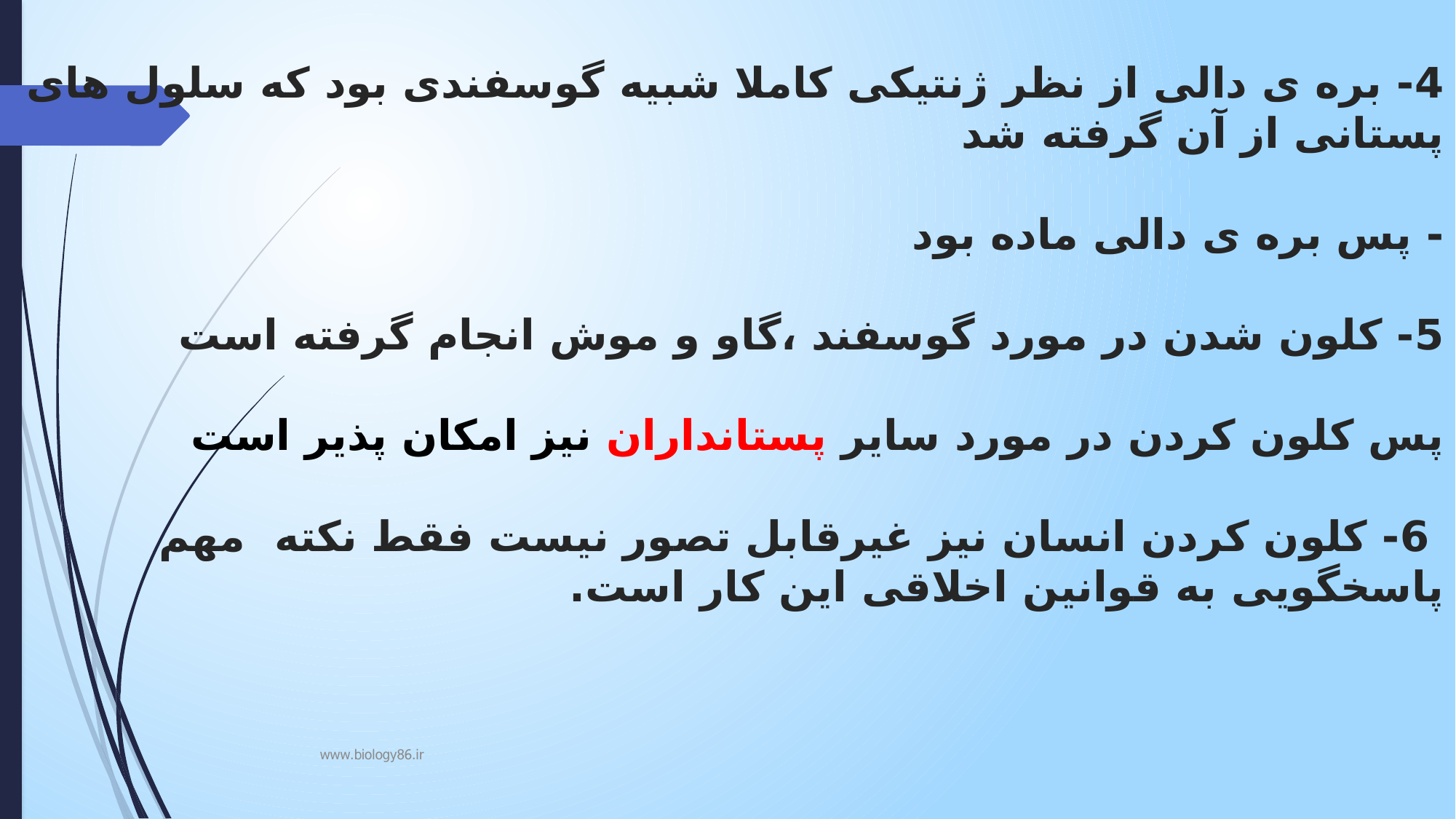

# 4- بره ی دالی از نظر ژنتیکی کاملا شبیه گوسفندی بود که سلول های پستانی از آن گرفته شد - پس بره ی دالی ماده بود 5- کلون شدن در مورد گوسفند ،گاو و موش انجام گرفته است پس کلون کردن در مورد سایر پستانداران نیز امکان پذیر است 6- کلون کردن انسان نیز غیرقابل تصور نیست فقط نکته  مهم پاسخگویی به قوانین اخلاقی این کار است.
www.biology86.ir